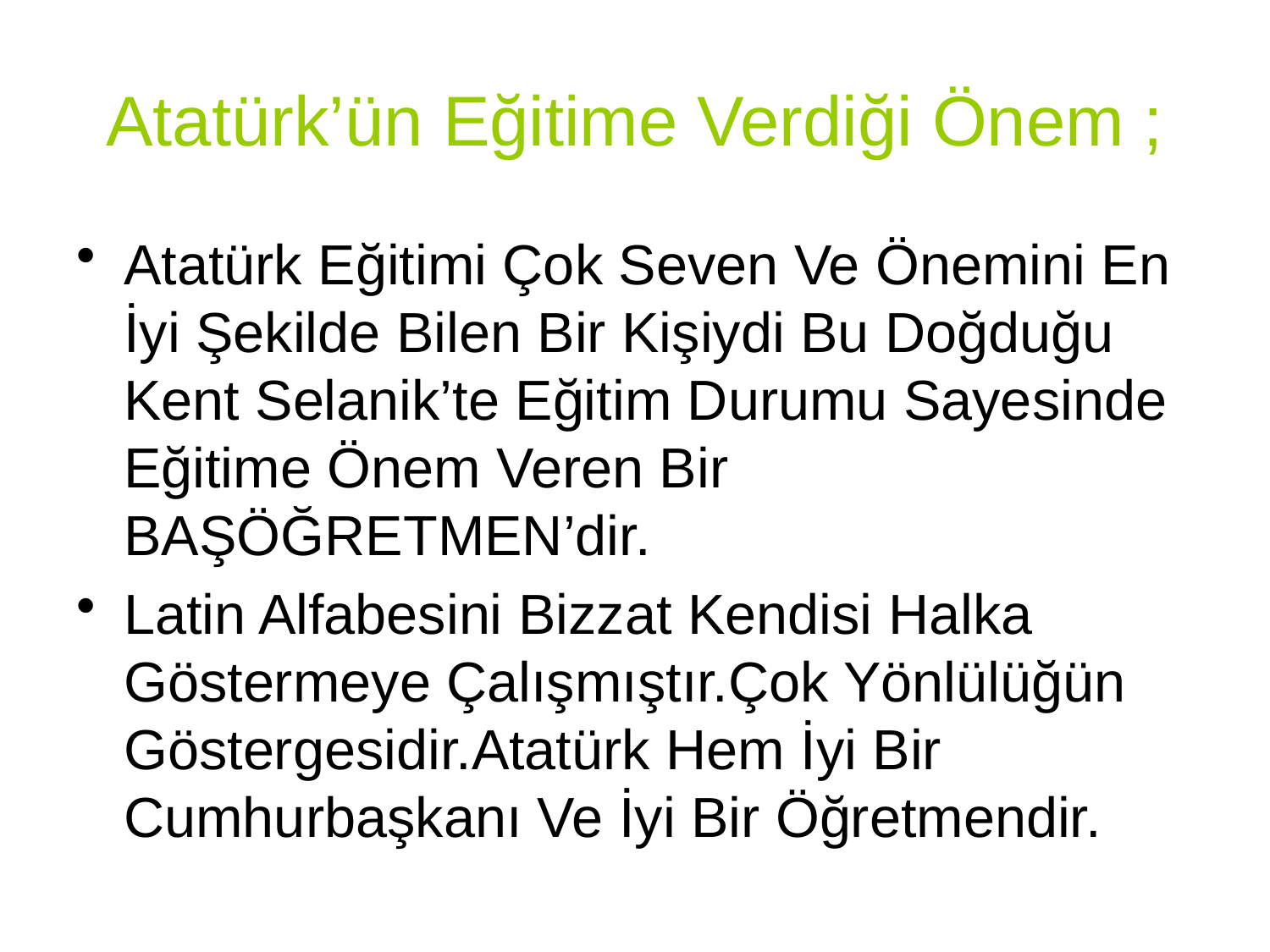

# Atatürk’ün Eğitime Verdiği Önem ;
Atatürk Eğitimi Çok Seven Ve Önemini En İyi Şekilde Bilen Bir Kişiydi Bu Doğduğu Kent Selanik’te Eğitim Durumu Sayesinde Eğitime Önem Veren Bir BAŞÖĞRETMEN’dir.
Latin Alfabesini Bizzat Kendisi Halka Göstermeye Çalışmıştır.Çok Yönlülüğün Göstergesidir.Atatürk Hem İyi Bir Cumhurbaşkanı Ve İyi Bir Öğretmendir.